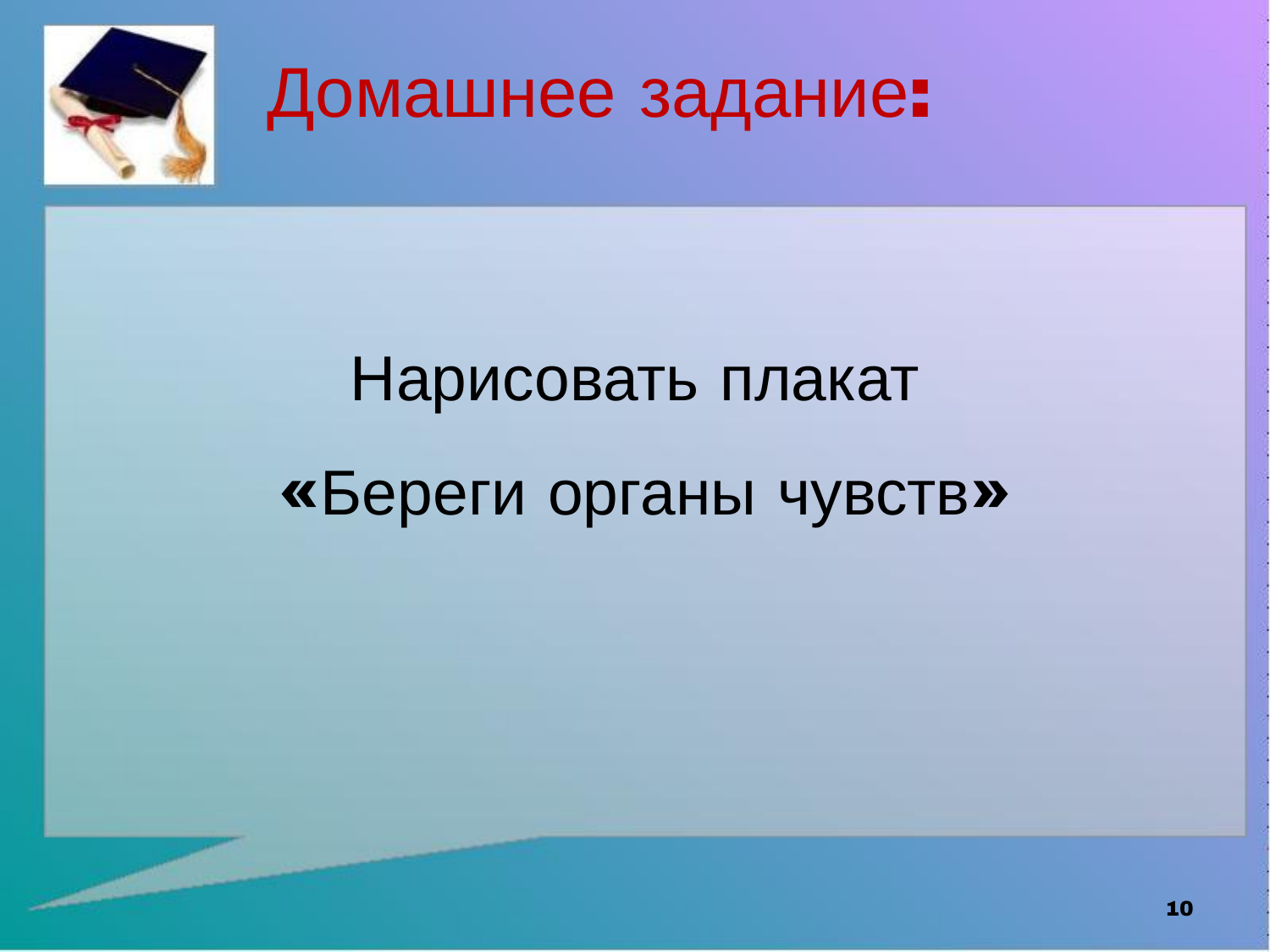

Домашнее задание:
Нарисовать плакат
 «Береги органы чувств»
10